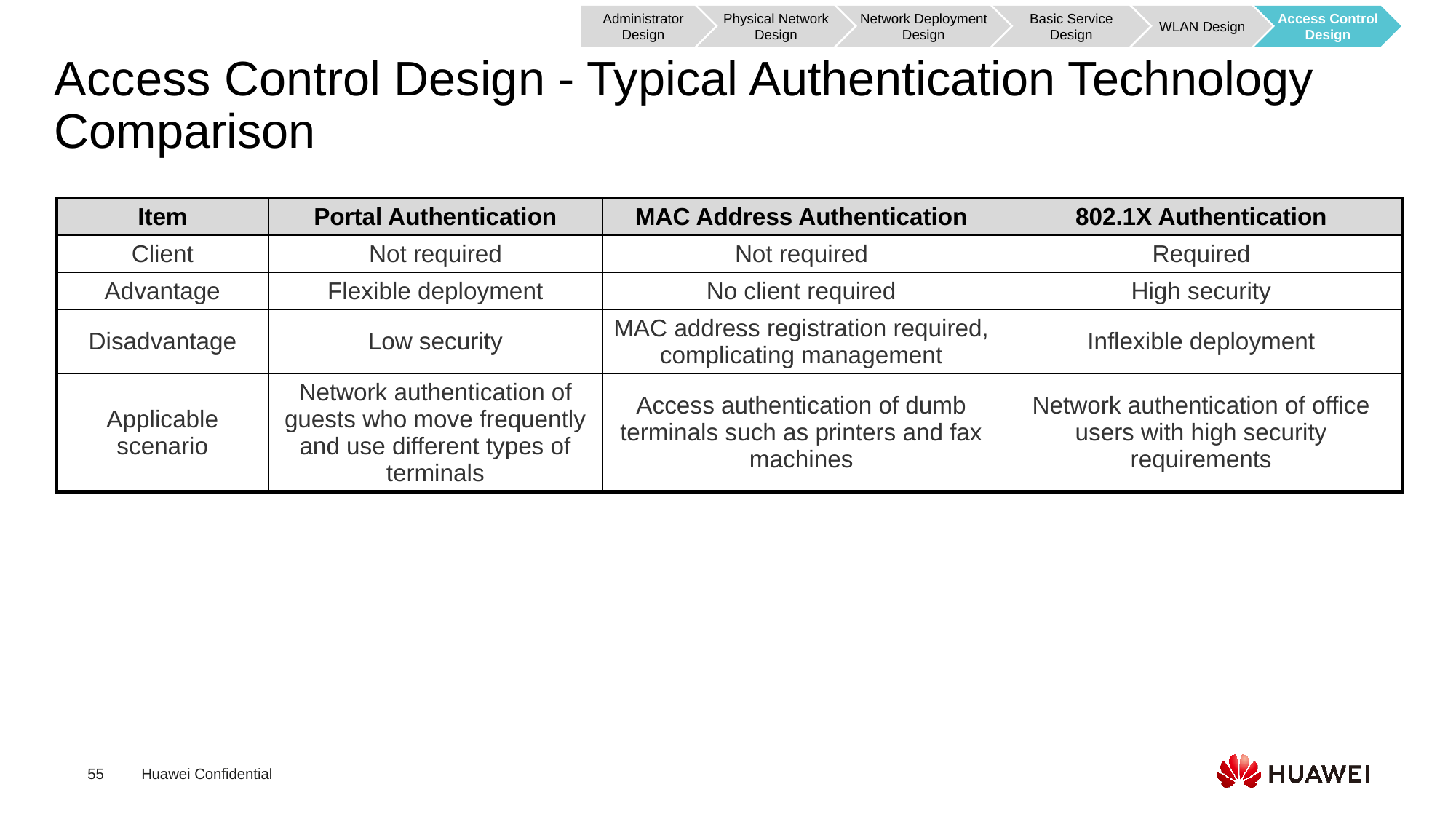

Administrator Design
Physical Network Design
Network Deployment Design
Basic Service Design
WLAN Design
Access Control Design
# Access Control Design - Typical Authentication Technology Comparison
| Item | Portal Authentication | MAC Address Authentication | 802.1X Authentication |
| --- | --- | --- | --- |
| Client | Not required | Not required | Required |
| Advantage | Flexible deployment | No client required | High security |
| Disadvantage | Low security | MAC address registration required, complicating management | Inflexible deployment |
| Applicable scenario | Network authentication of guests who move frequently and use different types of terminals | Access authentication of dumb terminals such as printers and fax machines | Network authentication of office users with high security requirements |